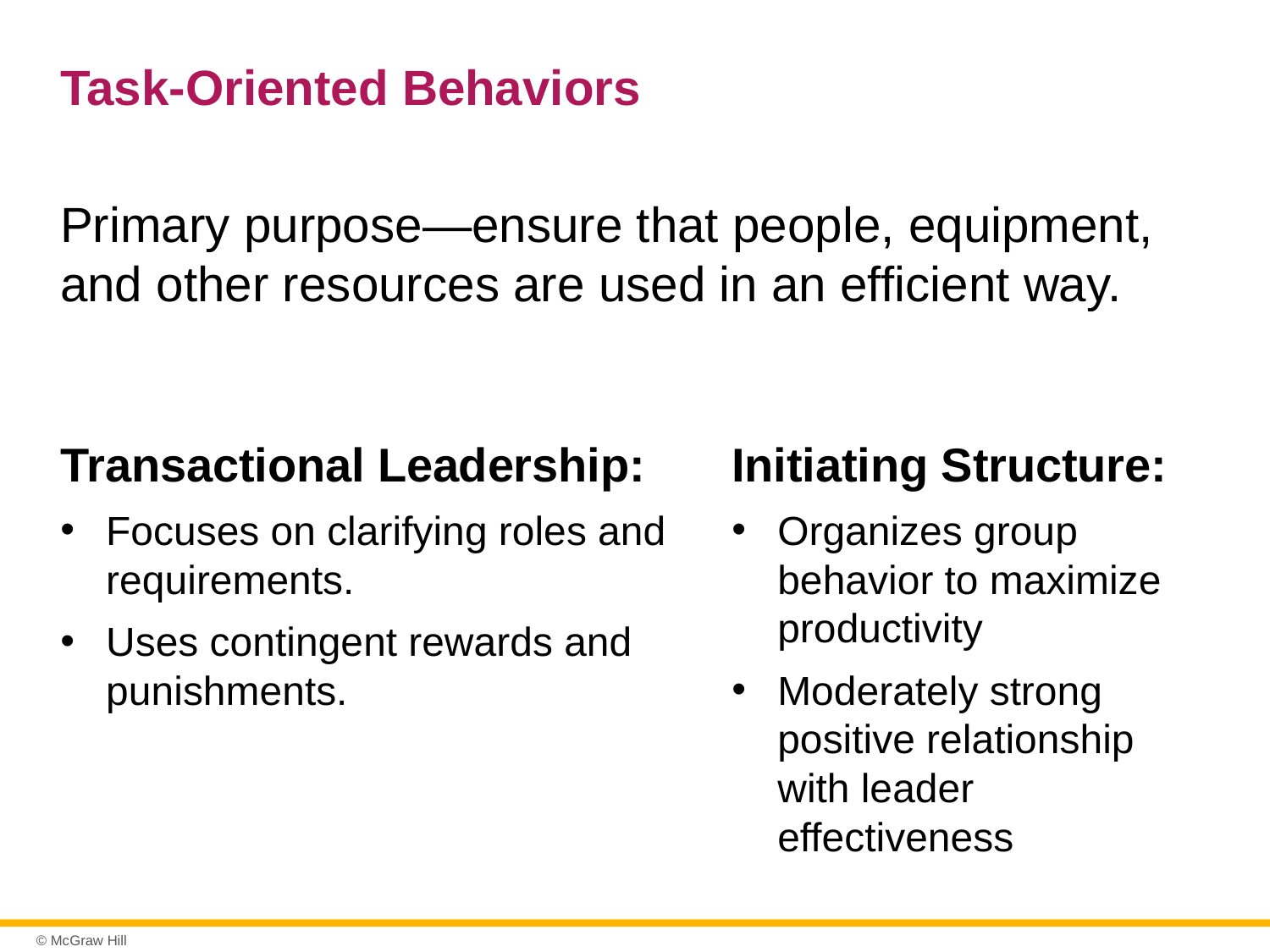

# Task-Oriented Behaviors
Primary purpose—ensure that people, equipment, and other resources are used in an efficient way.
Transactional Leadership:
Focuses on clarifying roles and requirements.
Uses contingent rewards and punishments.
Initiating Structure:
Organizes group behavior to maximize productivity
Moderately strong positive relationship with leader effectiveness